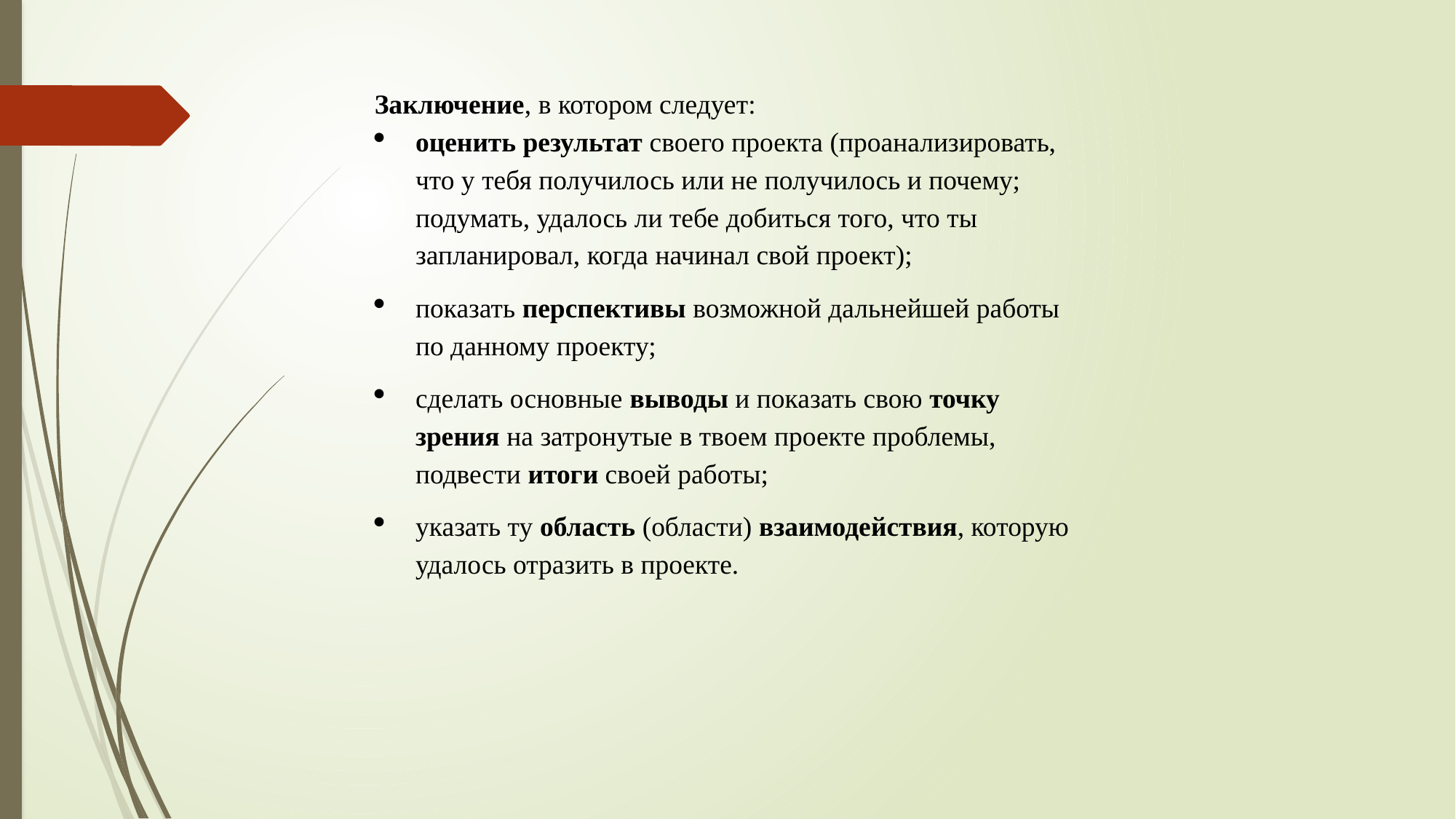

Заключение, в котором следует:
оценить результат своего проекта (проанализировать, что у тебя получилось или не получилось и почему; подумать, удалось ли тебе добиться того, что ты запланировал, когда начинал свой проект);
показать перспективы возможной дальнейшей работы по данному проекту;
сделать основные выводы и показать свою точку зрения на затронутые в твоем проекте проблемы, подвести итоги своей работы;
указать ту область (области) взаимодействия, которую удалось отразить в проекте.